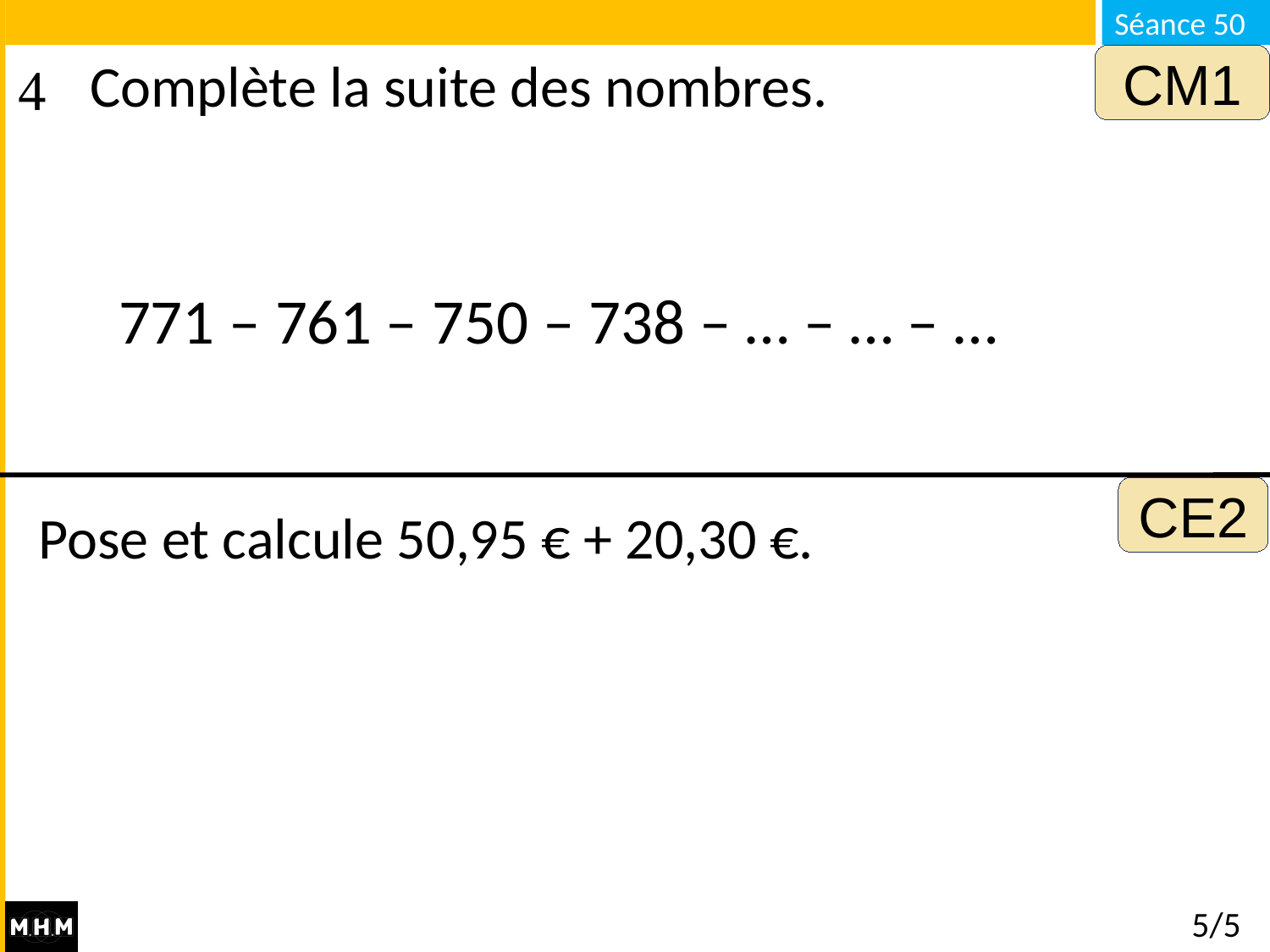

CM1
# Complète la suite des nombres.
771 – 761 – 750 – 738 – … – … – …

CE2
Pose et calcule 50,95 € + 20,30 €.
5/5